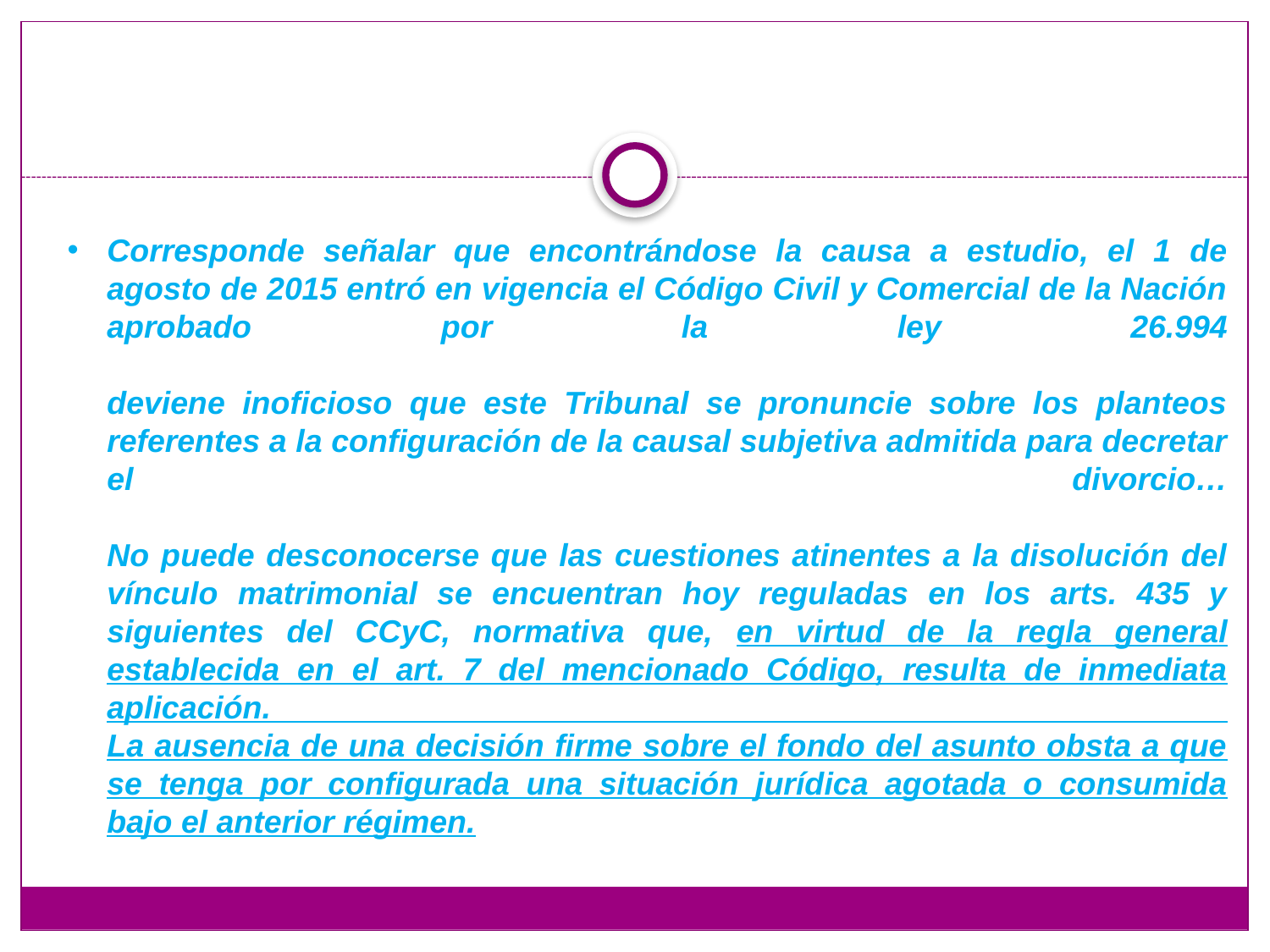

# Corresponde señalar que encontrándose la causa a estudio, el 1 de agosto de 2015 entró en vigencia el Código Civil y Comercial de la Nación aprobado por la ley 26.994 deviene inoficioso que este Tribunal se pronuncie sobre los planteos referentes a la configuración de la causal subjetiva admitida para decretar el divorcio… No puede desconocerse que las cuestiones atinentes a la disolución del vínculo matrimonial se encuentran hoy reguladas en los arts. 435 y siguientes del CCyC, normativa que, en virtud de la regla general establecida en el art. 7 del mencionado Código, resulta de inmediata aplicación. La ausencia de una decisión firme sobre el fondo del asunto obsta a que se tenga por configurada una situación jurídica agotada o consumida bajo el anterior régimen.